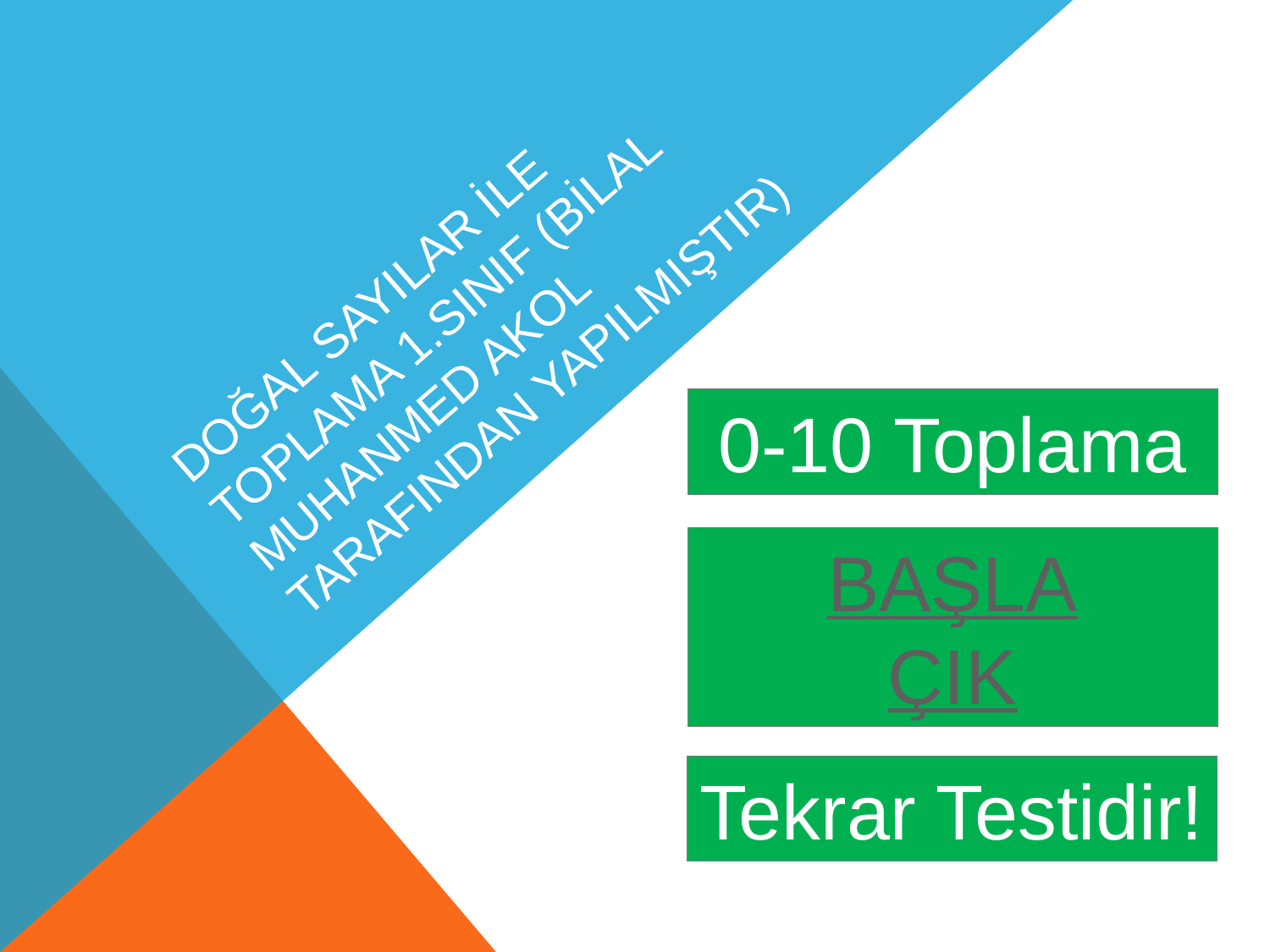

# Doğal Sayılar ile Toplama 1.SINIF (bilal muhanmed akol tarafından yapılmıştır)
0-10 Toplama
BAŞLA
ÇIK
Tekrar Testidir!